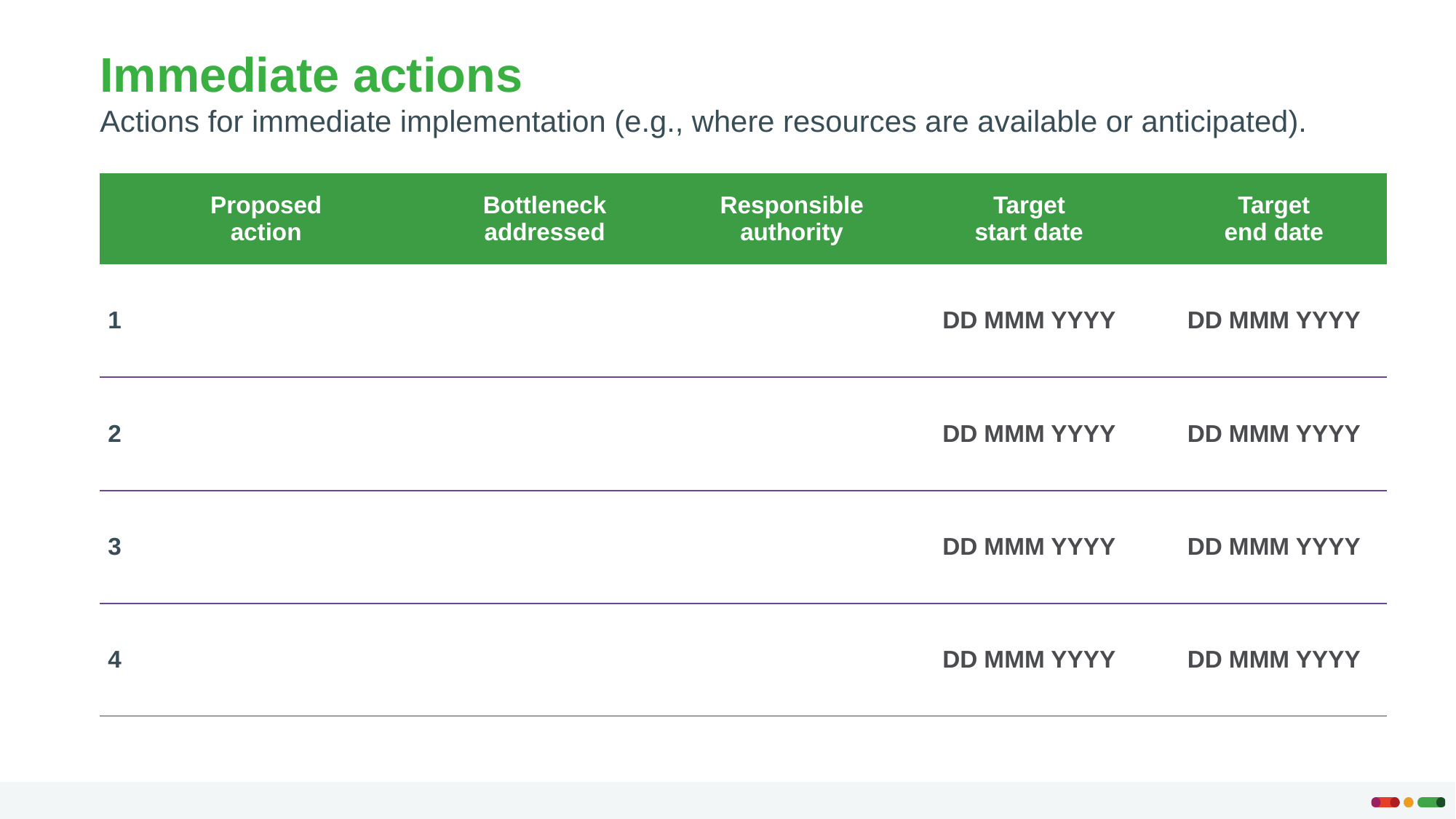

# Immediate actions Actions for immediate implementation (e.g., where resources are available or anticipated).
|  | Proposed action | Bottleneck addressed | Responsible authority | Target start date | Target end date |
| --- | --- | --- | --- | --- | --- |
| 1 |  |  |  | DD MMM YYYY | DD MMM YYYY |
| 2 |  |  |  | DD MMM YYYY | DD MMM YYYY |
| 3 |  |  |  | DD MMM YYYY | DD MMM YYYY |
| 4 |  |  |  | DD MMM YYYY | DD MMM YYYY |